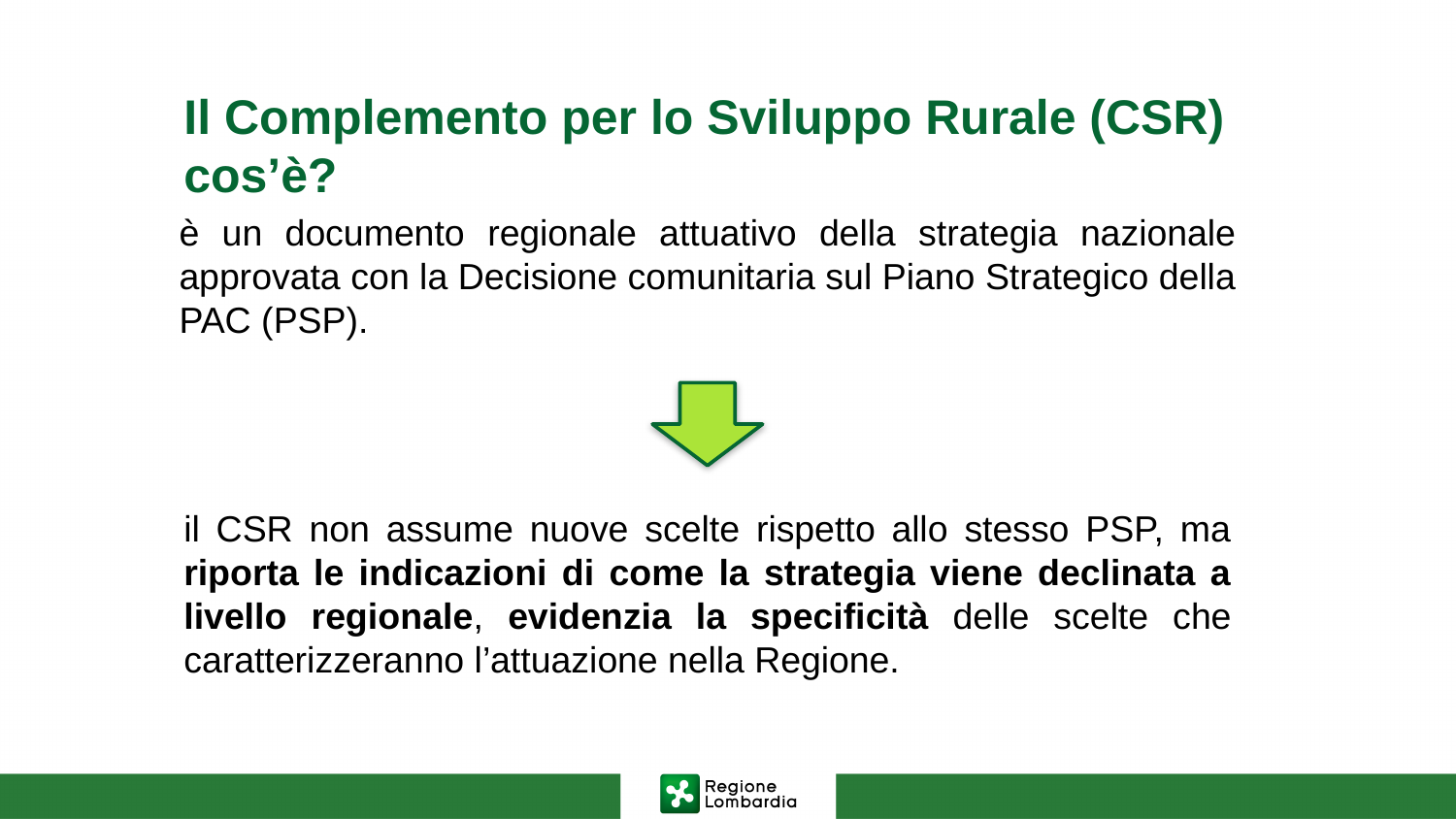

Il Complemento per lo Sviluppo Rurale (CSR) cos’è?
è un documento regionale attuativo della strategia nazionale approvata con la Decisione comunitaria sul Piano Strategico della PAC (PSP).

il CSR non assume nuove scelte rispetto allo stesso PSP, ma riporta le indicazioni di come la strategia viene declinata a livello regionale, evidenzia la specificità delle scelte che caratterizzeranno l’attuazione nella Regione.